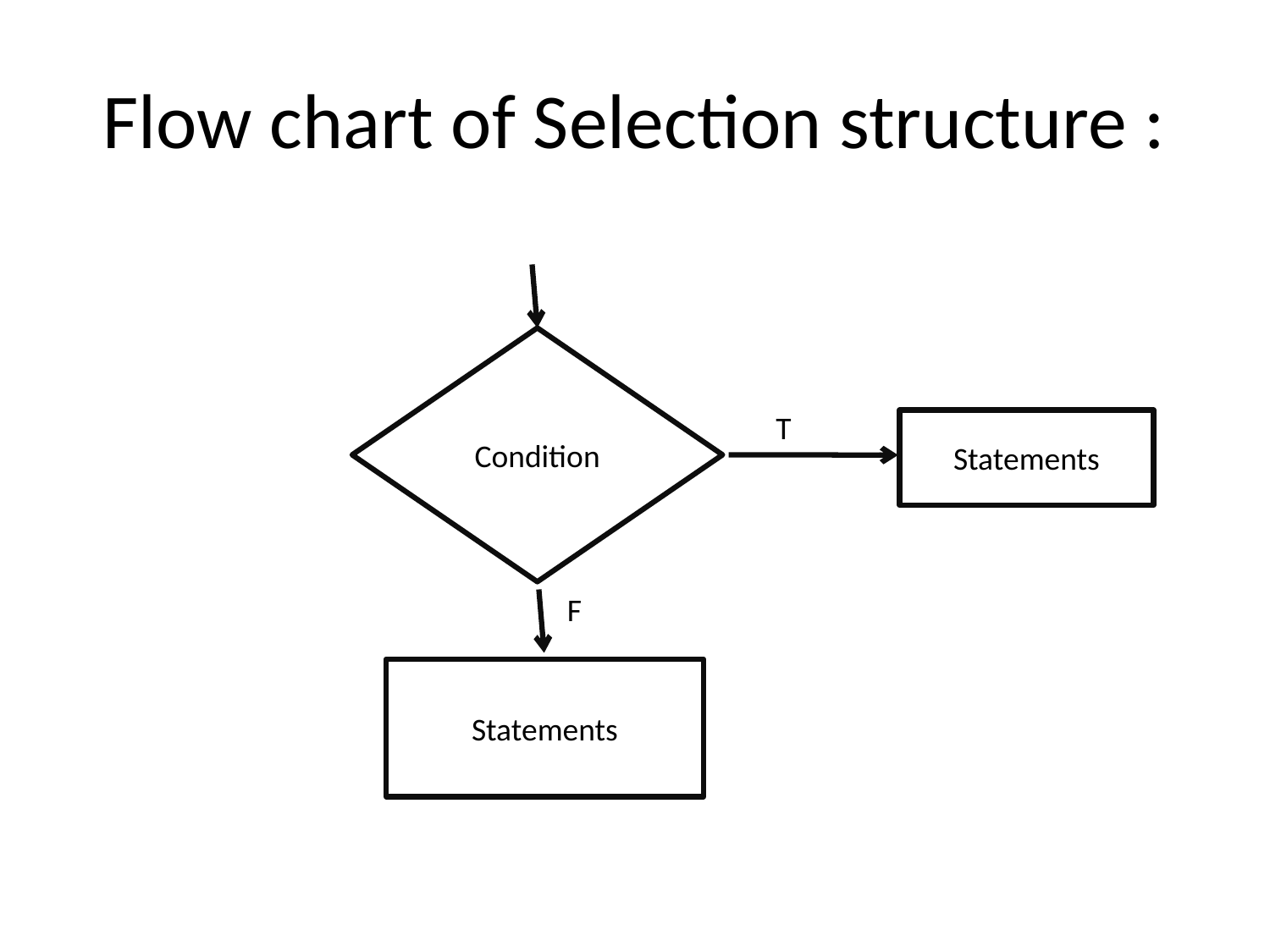

# Flow chart of Selection structure :
Condition
Statements
Statements
F
T